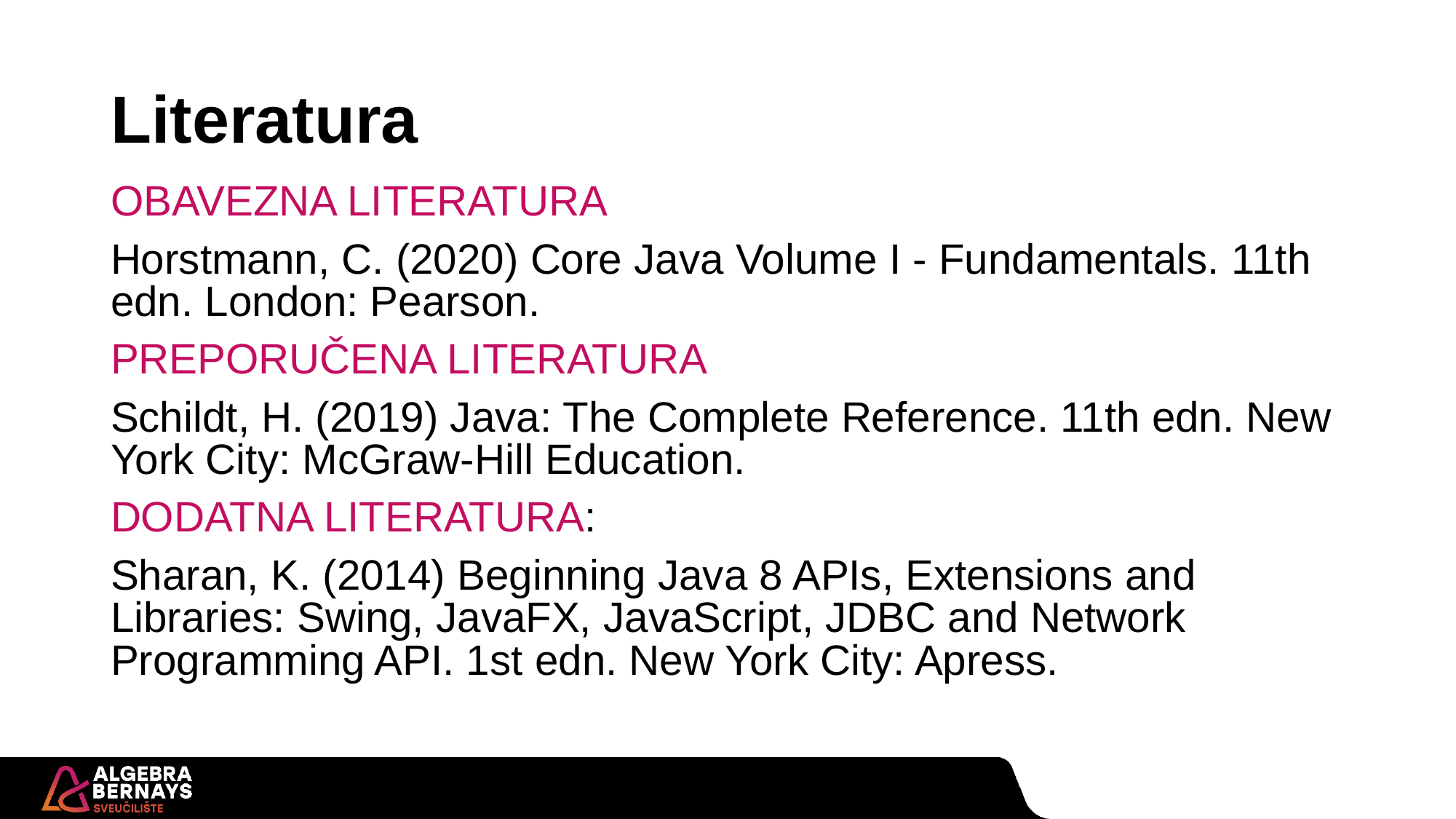

Literatura
OBAVEZNA LITERATURA
Horstmann, C. (2020) Core Java Volume I - Fundamentals. 11th edn. London: Pearson.
PREPORUČENA LITERATURA
Schildt, H. (2019) Java: The Complete Reference. 11th edn. New York City: McGraw-Hill Education.
DODATNA LITERATURA:
Sharan, K. (2014) Beginning Java 8 APIs, Extensions and Libraries: Swing, JavaFX, JavaScript, JDBC and Network Programming API. 1st edn. New York City: Apress.